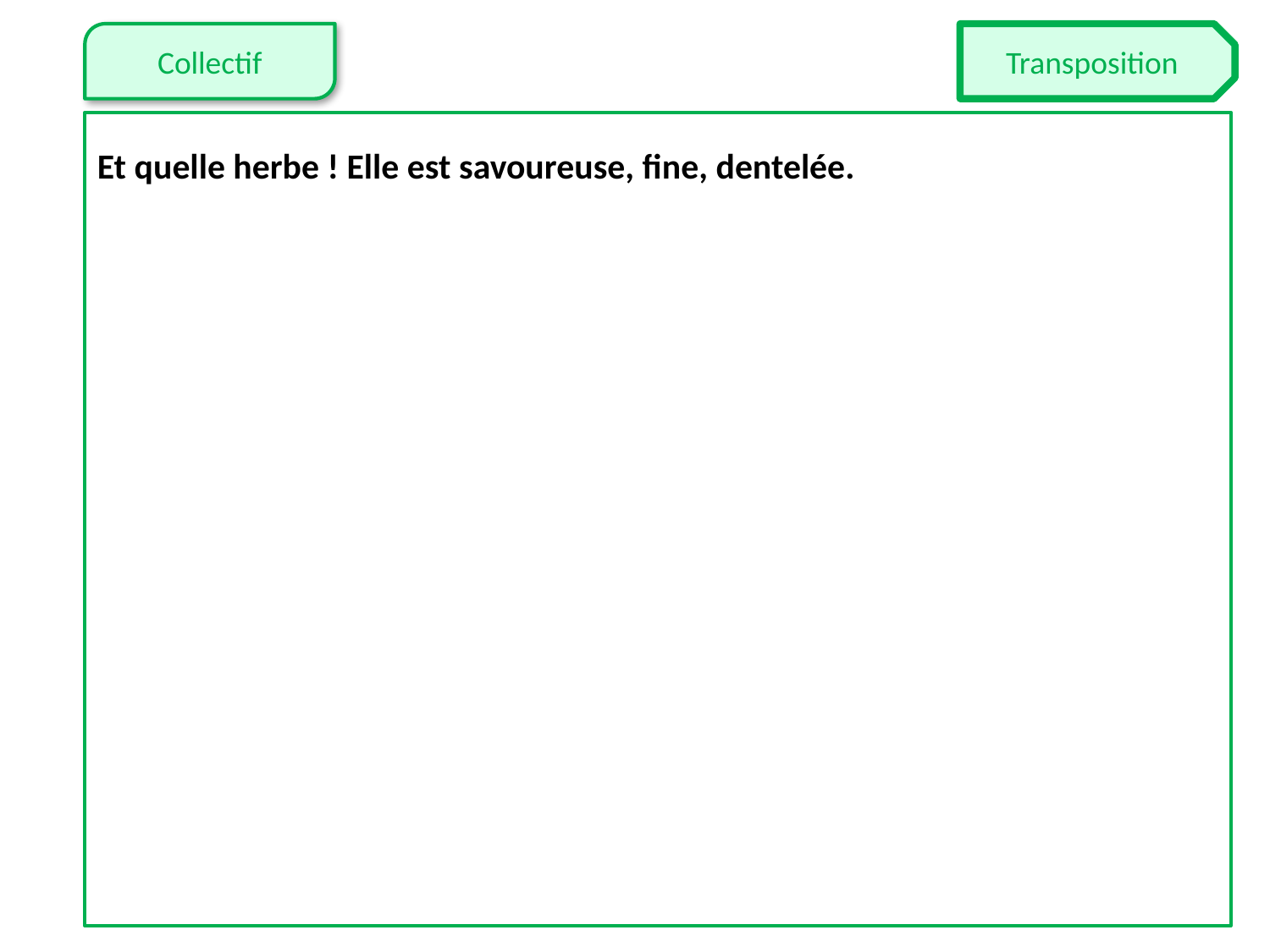

Et quelle herbe ! Elle est savoureuse, fine, dentelée.